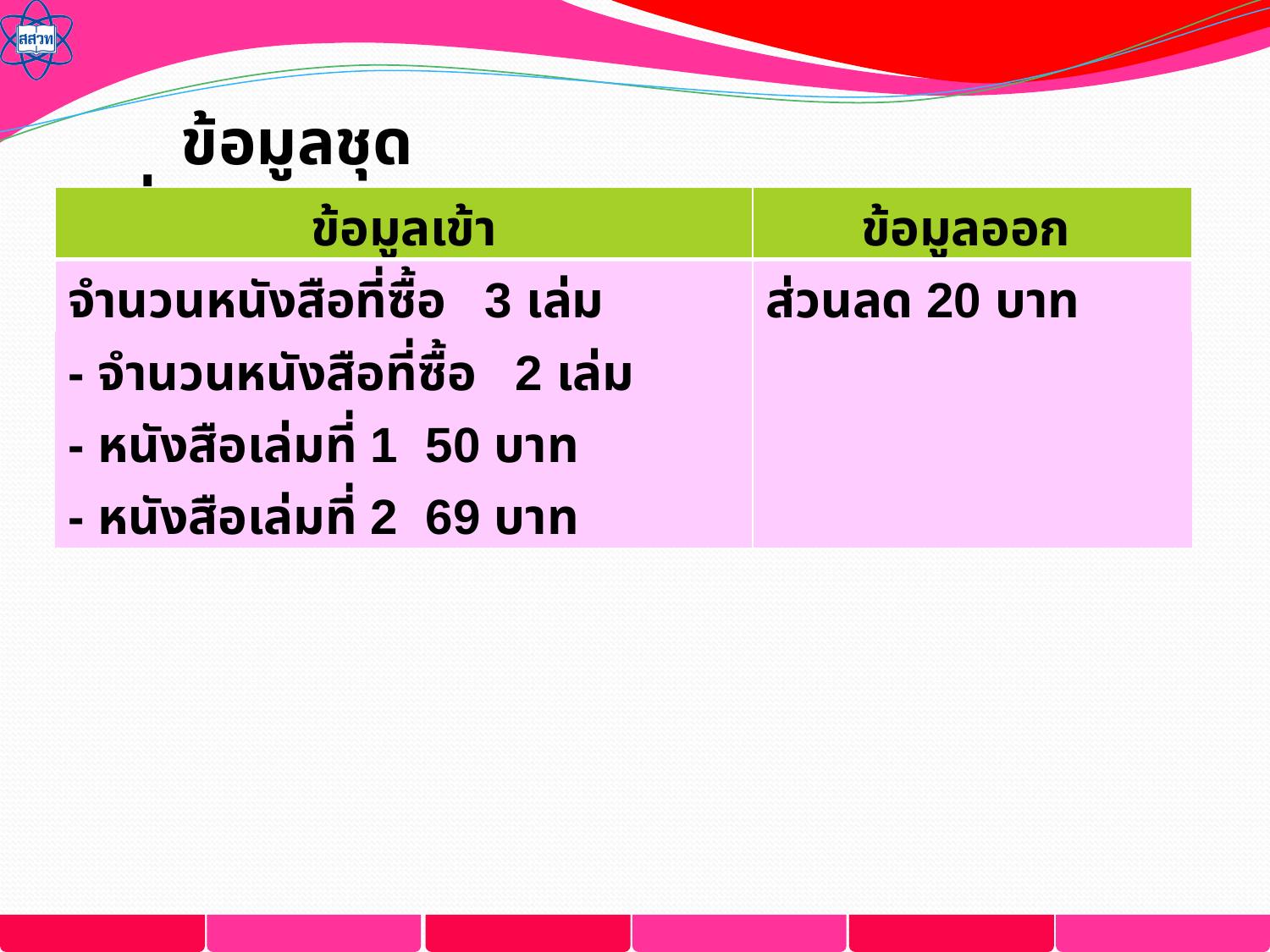

ข้อมูลชุดที่ 2
| ข้อมูลเข้า | ข้อมูลออก |
| --- | --- |
| จำนวนหนังสือที่ซื้อ   3 เล่ม | ส่วนลด 20 บาท |
| - จำนวนหนังสือที่ซื้อ   2 เล่ม |  |
| - หนังสือเล่มที่ 1  50 บาท |  |
| - หนังสือเล่มที่ 2  69 บาท |  |